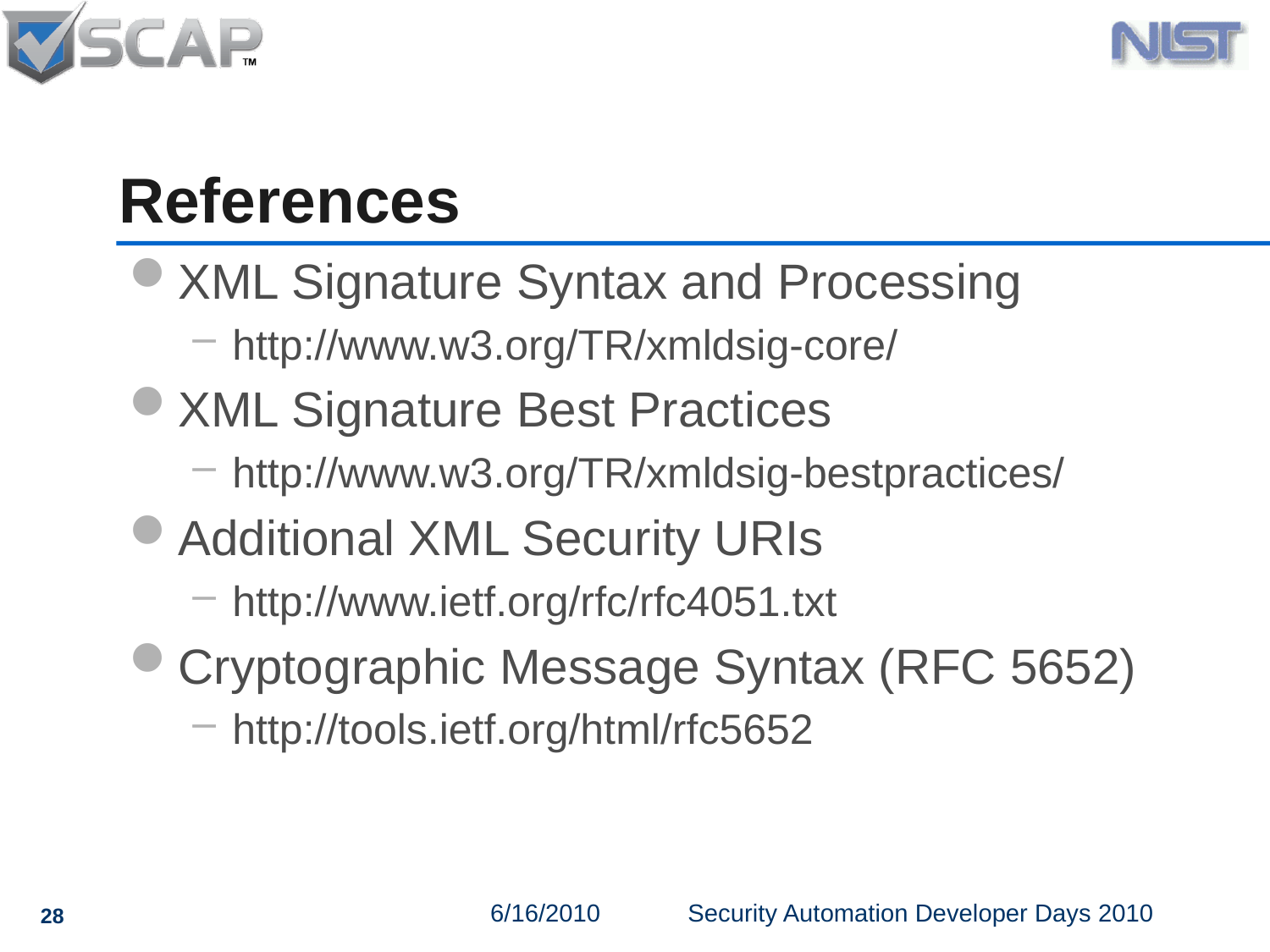

# References
XML Signature Syntax and Processing
http://www.w3.org/TR/xmldsig-core/
XML Signature Best Practices
http://www.w3.org/TR/xmldsig-bestpractices/
Additional XML Security URIs
http://www.ietf.org/rfc/rfc4051.txt
Cryptographic Message Syntax (RFC 5652)
http://tools.ietf.org/html/rfc5652
28
6/16/2010
Security Automation Developer Days 2010